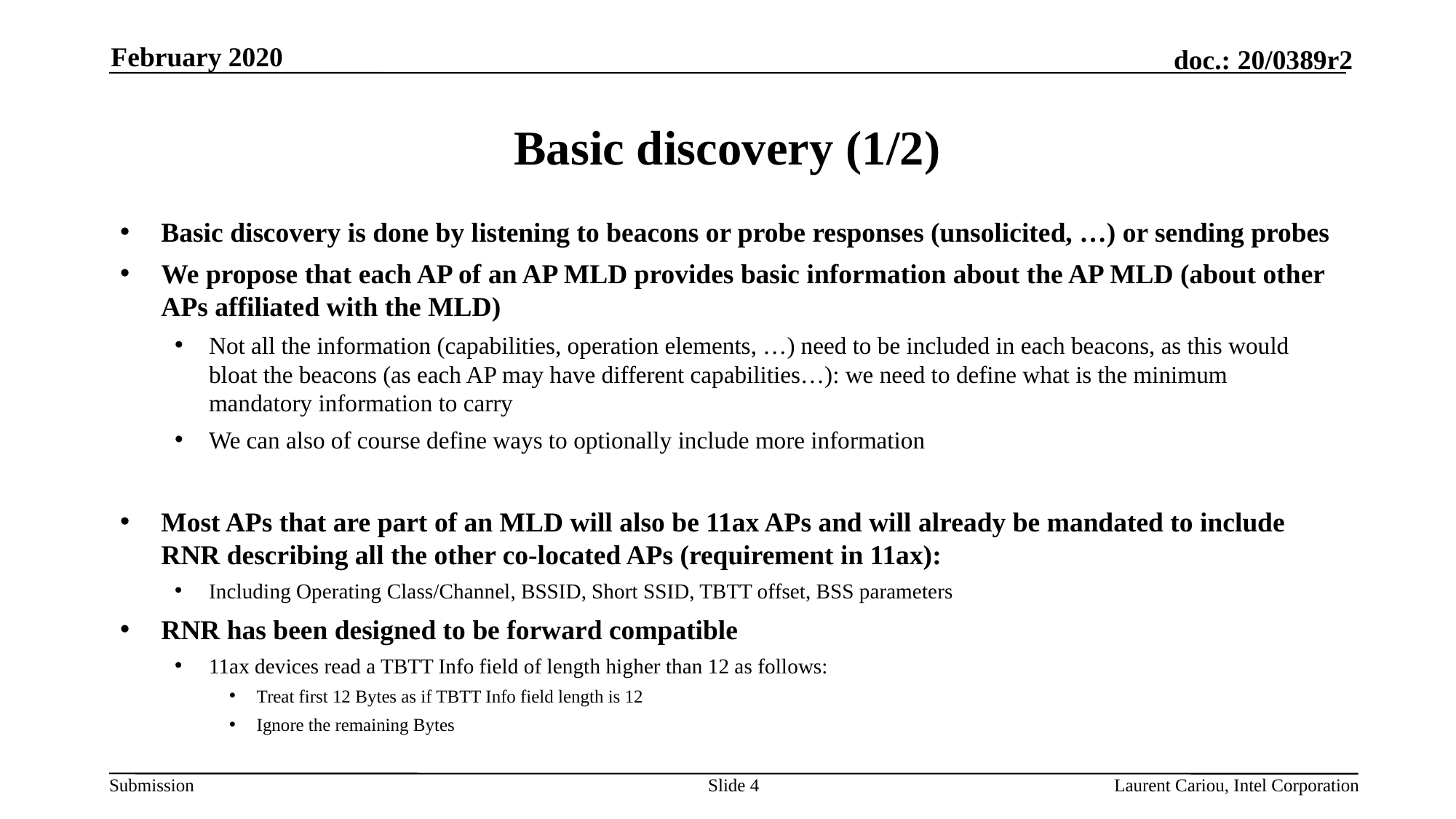

February 2020
# Basic discovery (1/2)
Basic discovery is done by listening to beacons or probe responses (unsolicited, …) or sending probes
We propose that each AP of an AP MLD provides basic information about the AP MLD (about other APs affiliated with the MLD)
Not all the information (capabilities, operation elements, …) need to be included in each beacons, as this would bloat the beacons (as each AP may have different capabilities…): we need to define what is the minimum mandatory information to carry
We can also of course define ways to optionally include more information

Most APs that are part of an MLD will also be 11ax APs and will already be mandated to include RNR describing all the other co-located APs (requirement in 11ax):
Including Operating Class/Channel, BSSID, Short SSID, TBTT offset, BSS parameters
RNR has been designed to be forward compatible
11ax devices read a TBTT Info field of length higher than 12 as follows:
Treat first 12 Bytes as if TBTT Info field length is 12
Ignore the remaining Bytes

Slide 4
Laurent Cariou, Intel Corporation